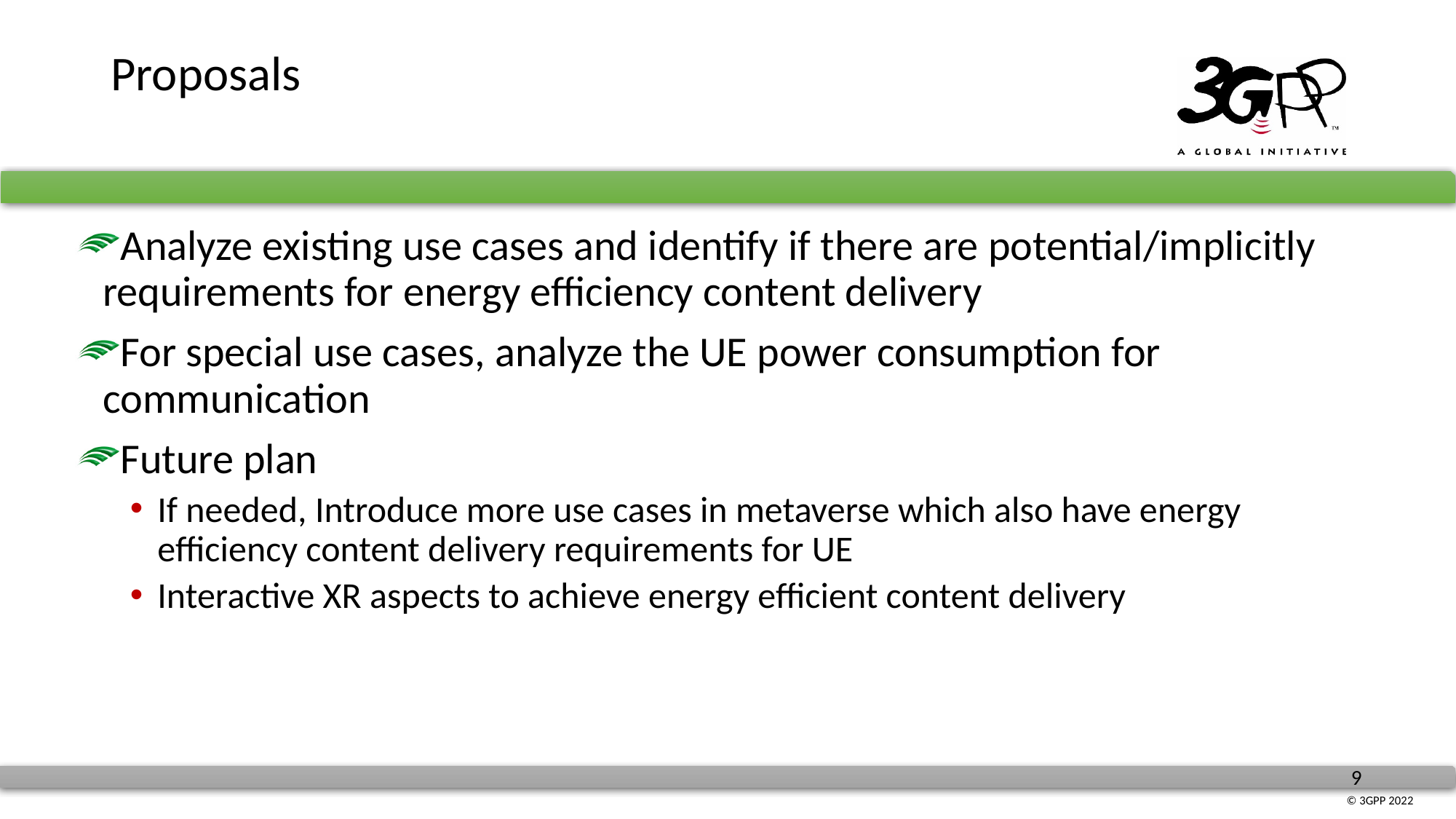

# Proposals
Analyze existing use cases and identify if there are potential/implicitly requirements for energy efficiency content delivery
For special use cases, analyze the UE power consumption for communication
Future plan
If needed, Introduce more use cases in metaverse which also have energy efficiency content delivery requirements for UE
Interactive XR aspects to achieve energy efficient content delivery